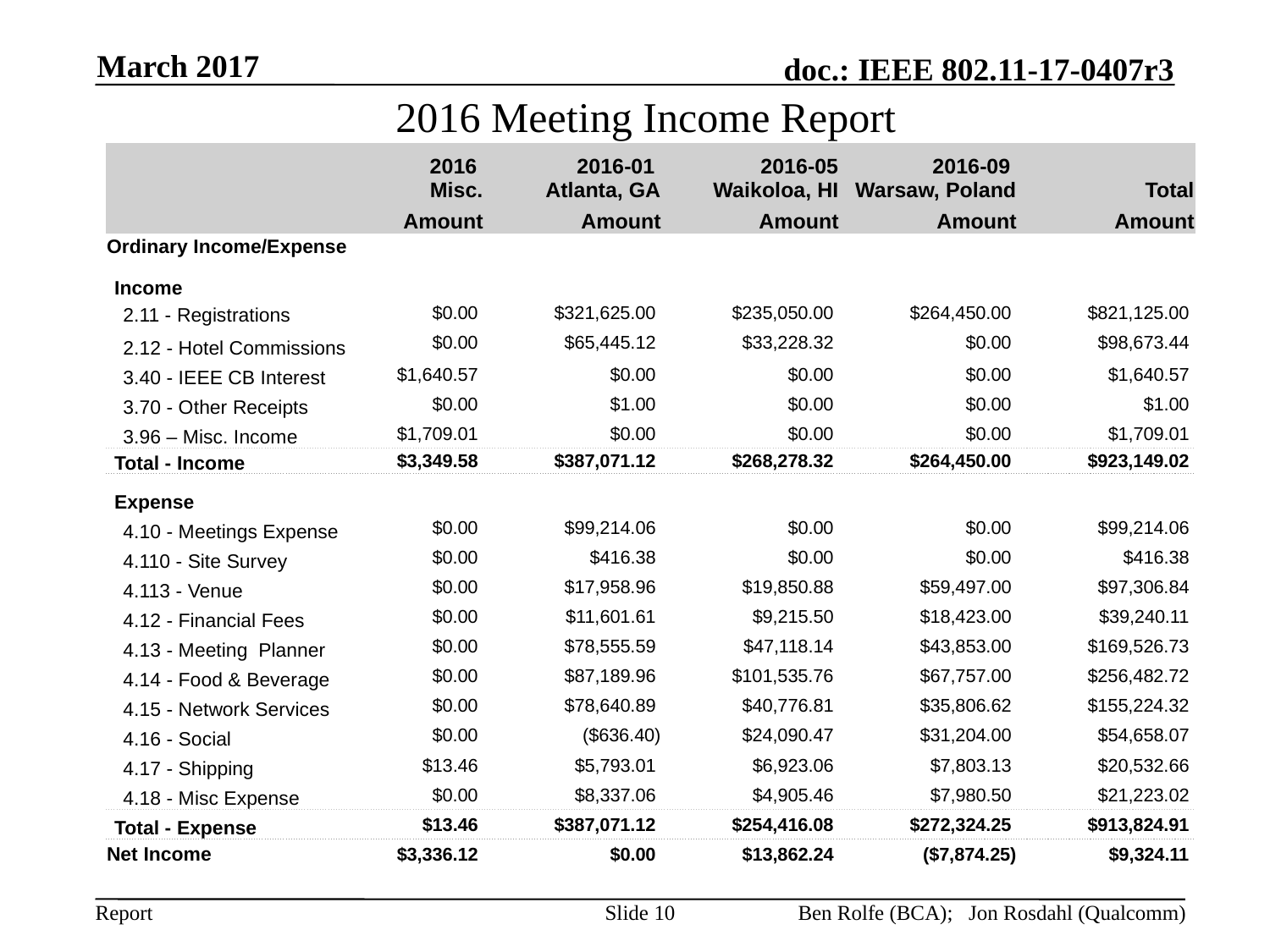

March 2017
2016 Meeting Income Report
|  | 2016 Misc. | 2016-01 Atlanta, GA | 2016-05 Waikoloa, HI | 2016-09 Warsaw, Poland | Total |
| --- | --- | --- | --- | --- | --- |
|  | Amount | Amount | Amount | Amount | Amount |
| Ordinary Income/Expense |  |  |  |  |  |
| Income |  |  |  |  |  |
| 2.11 - Registrations | $0.00 | $321,625.00 | $235,050.00 | $264,450.00 | $821,125.00 |
| 2.12 - Hotel Commissions | $0.00 | $65,445.12 | $33,228.32 | $0.00 | $98,673.44 |
| 3.40 - IEEE CB Interest | $1,640.57 | $0.00 | $0.00 | $0.00 | $1,640.57 |
| 3.70 - Other Receipts | $0.00 | $1.00 | $0.00 | $0.00 | $1.00 |
| 3.96 – Misc. Income | $1,709.01 | $0.00 | $0.00 | $0.00 | $1,709.01 |
| Total - Income | $3,349.58 | $387,071.12 | $268,278.32 | $264,450.00 | $923,149.02 |
| Expense |  |  |  |  |  |
| 4.10 - Meetings Expense | $0.00 | $99,214.06 | $0.00 | $0.00 | $99,214.06 |
| 4.110 - Site Survey | $0.00 | $416.38 | $0.00 | $0.00 | $416.38 |
| 4.113 - Venue | $0.00 | $17,958.96 | $19,850.88 | $59,497.00 | $97,306.84 |
| 4.12 - Financial Fees | $0.00 | $11,601.61 | $9,215.50 | $18,423.00 | $39,240.11 |
| 4.13 - Meeting Planner | $0.00 | $78,555.59 | $47,118.14 | $43,853.00 | $169,526.73 |
| 4.14 - Food & Beverage | $0.00 | $87,189.96 | $101,535.76 | $67,757.00 | $256,482.72 |
| 4.15 - Network Services | $0.00 | $78,640.89 | $40,776.81 | $35,806.62 | $155,224.32 |
| 4.16 - Social | $0.00 | ($636.40) | $24,090.47 | $31,204.00 | $54,658.07 |
| 4.17 - Shipping | $13.46 | $5,793.01 | $6,923.06 | $7,803.13 | $20,532.66 |
| 4.18 - Misc Expense | $0.00 | $8,337.06 | $4,905.46 | $7,980.50 | $21,223.02 |
| Total - Expense | $13.46 | $387,071.12 | $254,416.08 | $272,324.25 | $913,824.91 |
| Net Income | $3,336.12 | $0.00 | $13,862.24 | ($7,874.25) | $9,324.11 |
Slide 10
Ben Rolfe (BCA);   Jon Rosdahl (Qualcomm)